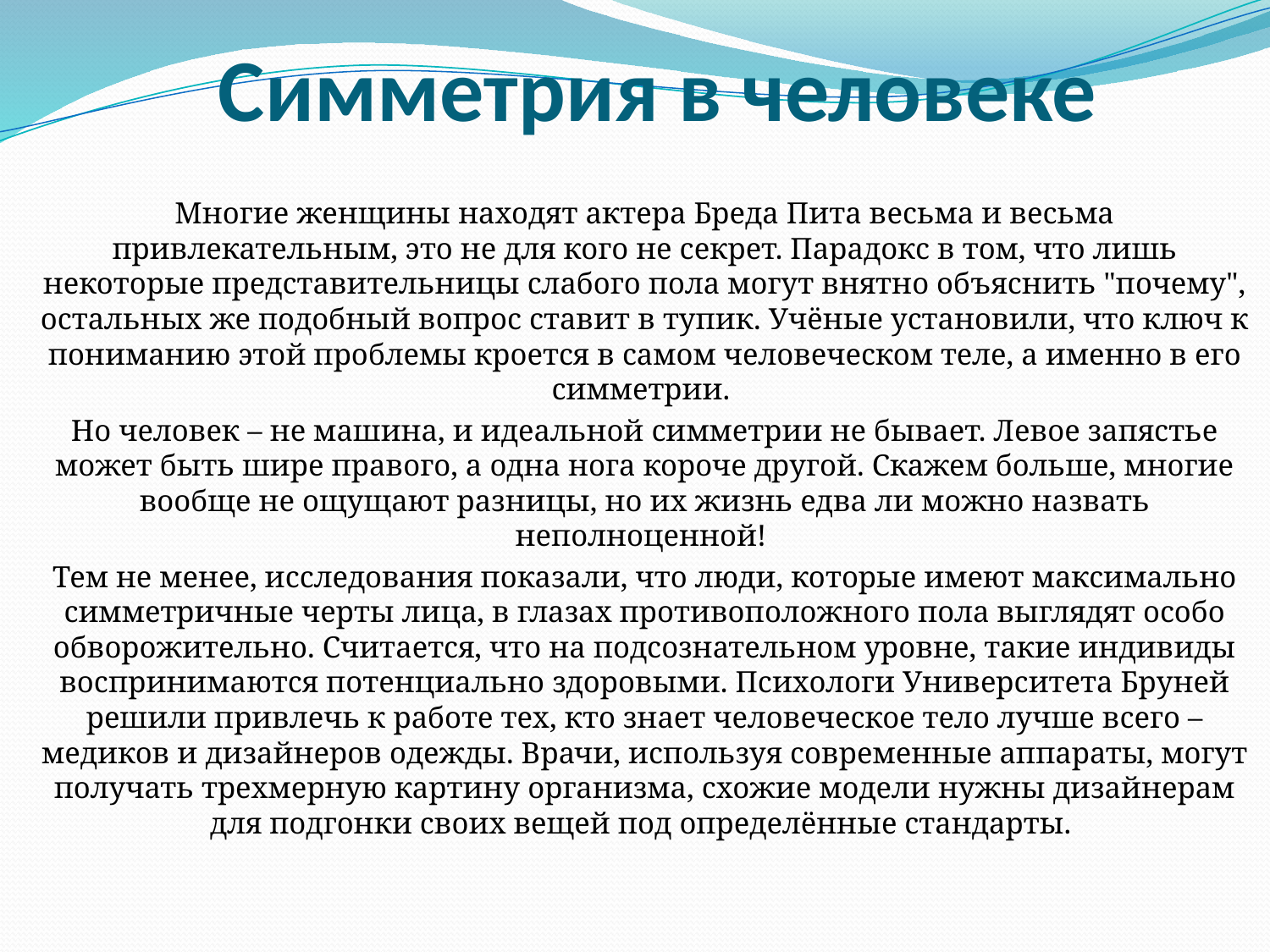

# Симметрия в человеке
Многие женщины находят актера Бреда Пита весьма и весьма привлекательным, это не для кого не секрет. Парадокс в том, что лишь некоторые представительницы слабого пола могут внятно объяснить "почему", остальных же подобный вопрос ставит в тупик. Учёные установили, что ключ к пониманию этой проблемы кроется в самом человеческом теле, а именно в его симметрии.
Но человек – не машина, и идеальной симметрии не бывает. Левое запястье может быть шире правого, а одна нога короче другой. Скажем больше, многие вообще не ощущают разницы, но их жизнь едва ли можно назвать неполноценной!
Тем не менее, исследования показали, что люди, которые имеют максимально симметричные черты лица, в глазах противоположного пола выглядят особо обворожительно. Считается, что на подсознательном уровне, такие индивиды воспринимаются потенциально здоровыми. Психологи Университета Бруней решили привлечь к работе тех, кто знает человеческое тело лучше всего – медиков и дизайнеров одежды. Врачи, используя современные аппараты, могут получать трехмерную картину организма, схожие модели нужны дизайнерам для подгонки своих вещей под определённые стандарты.